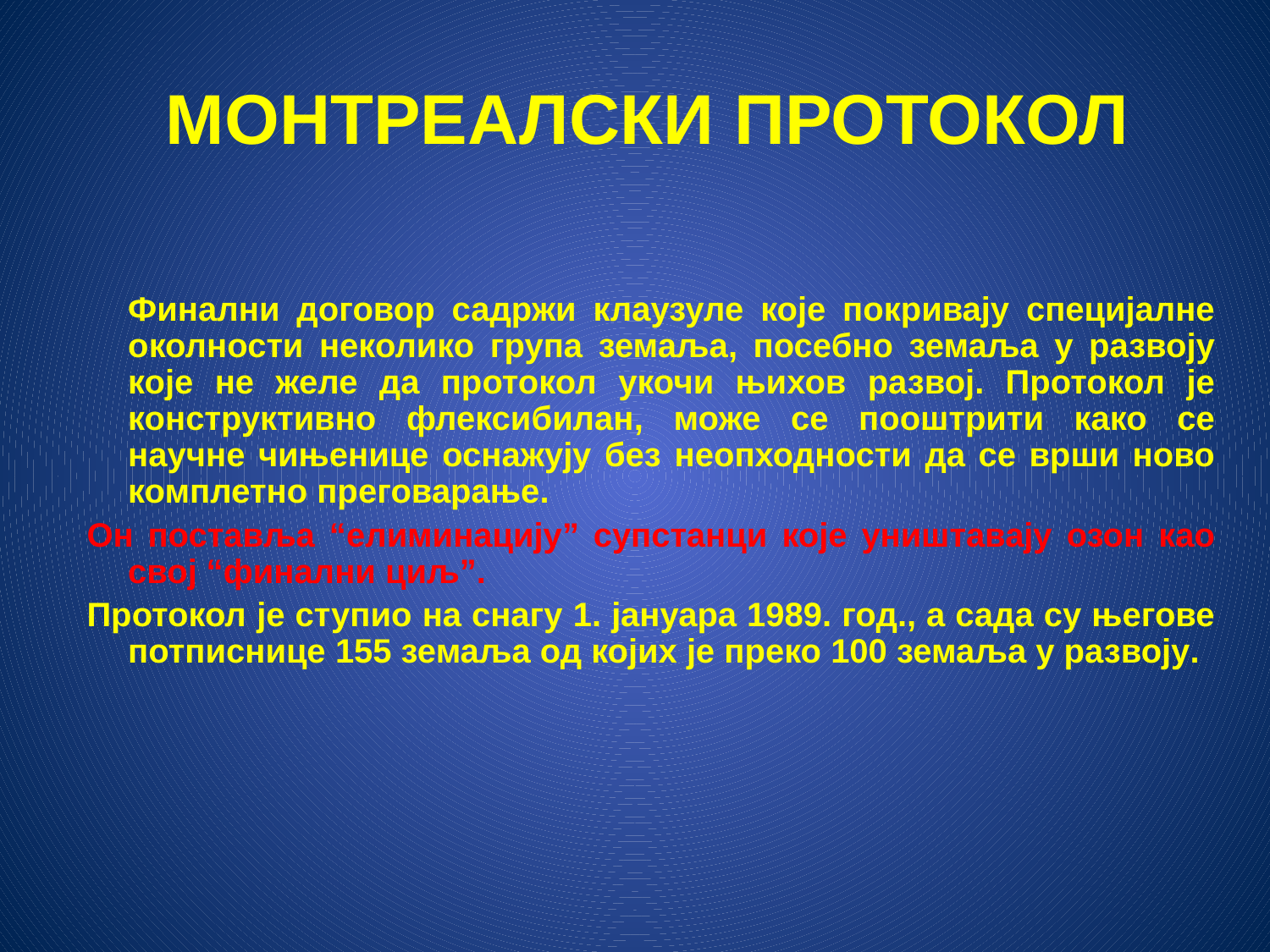

# МОНТРЕАЛСКИ ПРОТОКОЛ
	Финални договор садржи клаузуле које покривају специјалне околности неколико група земаља, посебно земаља у развоју које не желе да протокол укочи њихов развој. Протокол је конструктивно флексибилан, може се пооштрити како се научне чињенице оснажују без неопходности да се врши ново комплетно преговарање.
Он поставља “елиминацију” супстанци које уништавају озон као свој “финални циљ”.
Протокол је ступио на снагу 1. јануара 1989. год., а сада су његове потписнице 155 земаља од којих је преко 100 земаља у развоју.